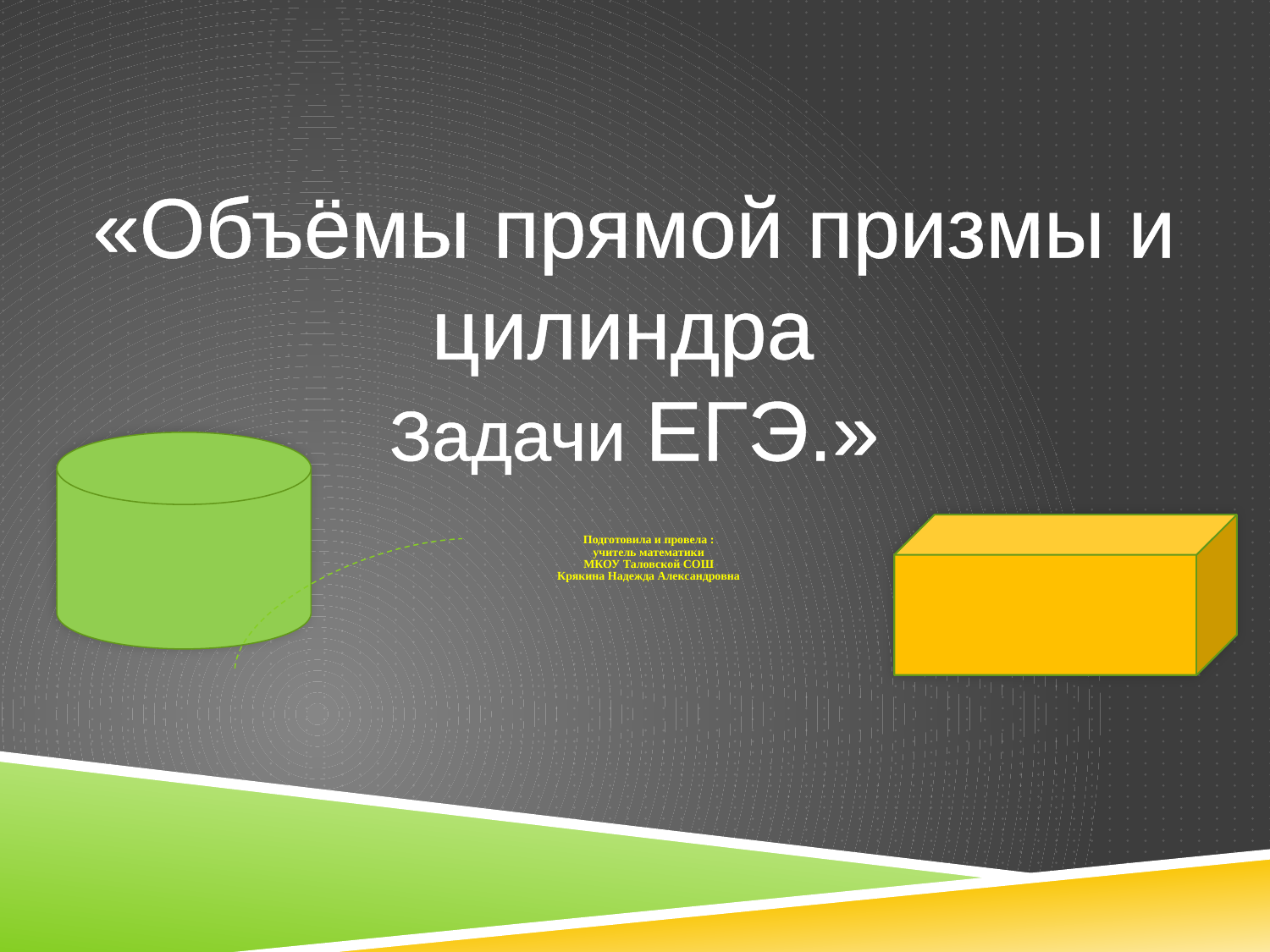

# «Объёмы прямой призмы и цилиндра Задачи ЕГЭ.»

Подготовила и провела :
учитель математики
 МКОУ Таловской СОШ
Крякина Надежда Александровна